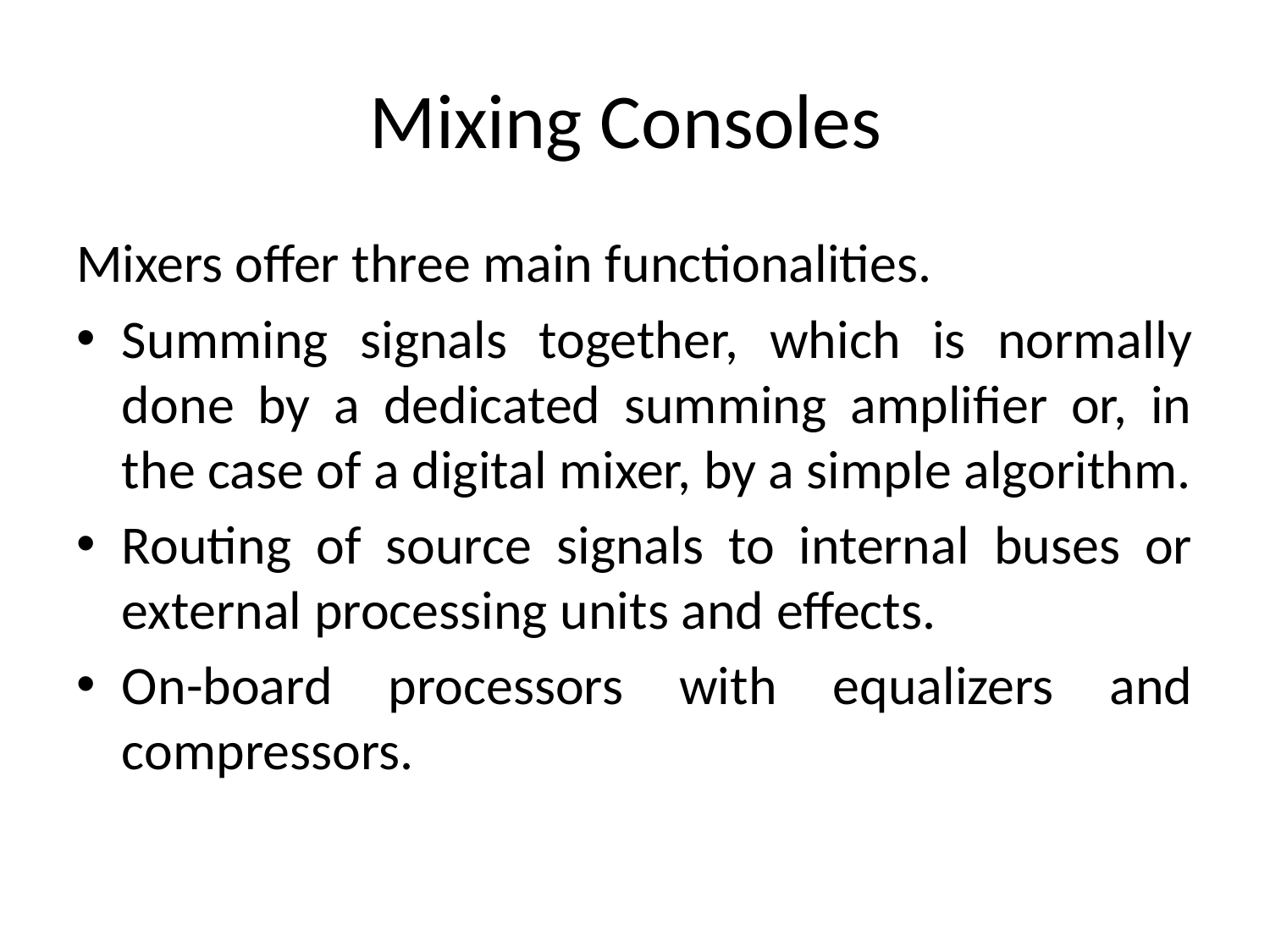

# Mixing Consoles
Mixers offer three main functionalities.
Summing signals together, which is normally done by a dedicated summing amplifier or, in the case of a digital mixer, by a simple algorithm.
Routing of source signals to internal buses or external processing units and effects.
On-board processors with equalizers and compressors.